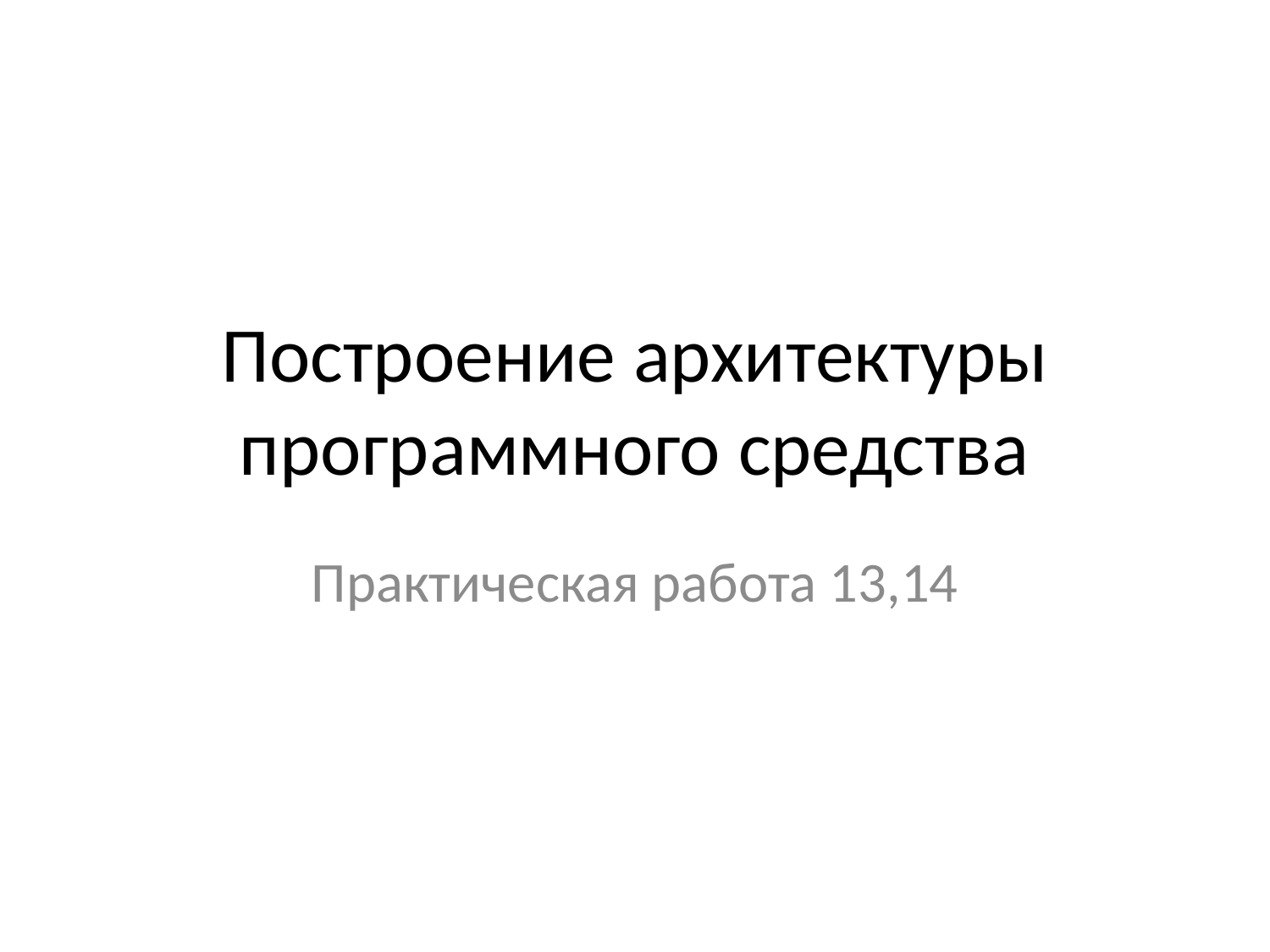

# Построение архитектуры программного средства
Практическая работа 13,14